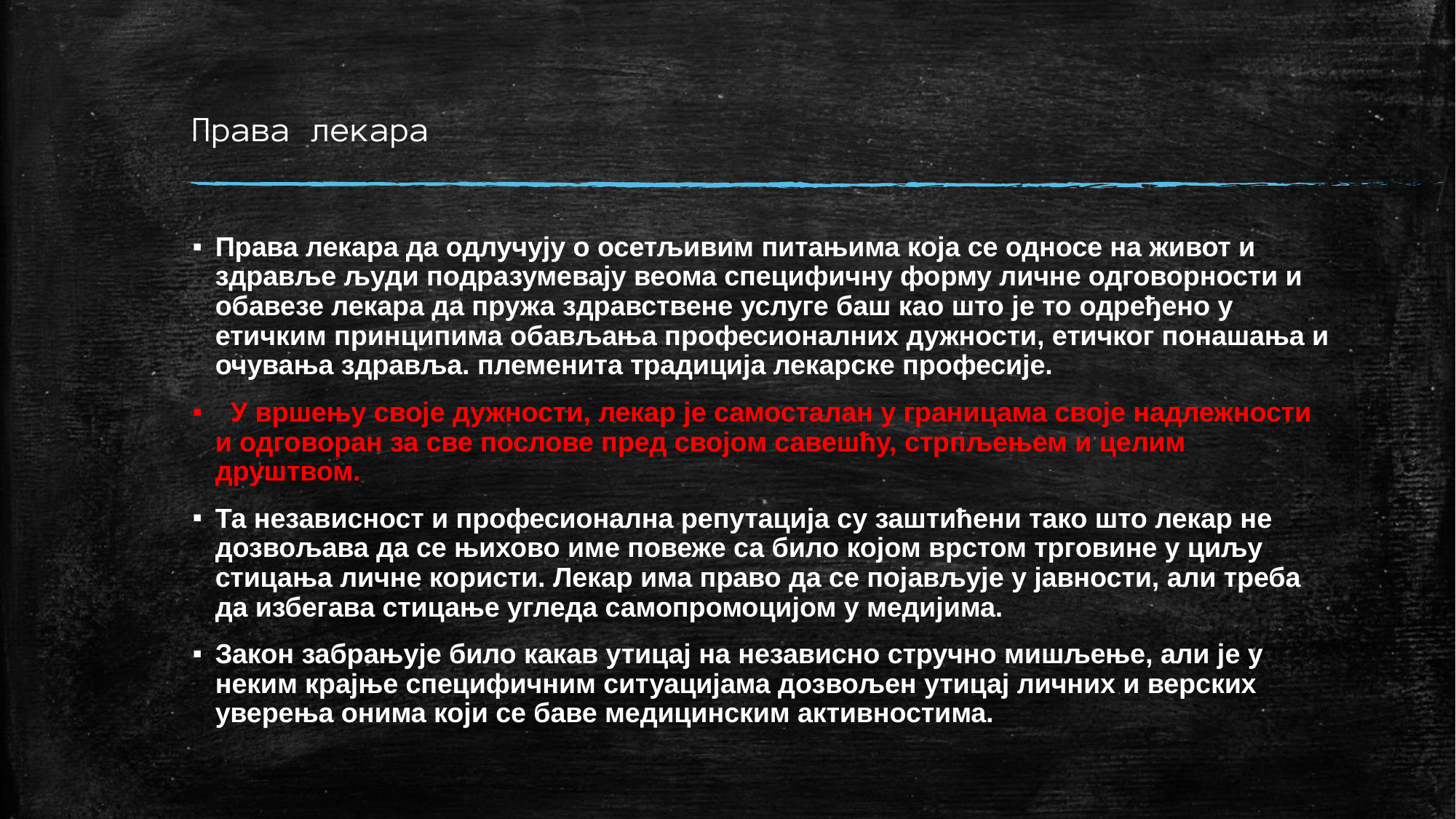

# Права лекара
Права лекара да одлучују о осетљивим питањима која се односе на живот и здравље људи подразумевају веома специфичну форму личне одговорности и обавезе лекара да пружа здравствене услуге баш као што је то одређено у етичким принципима обављања професионалних дужности, етичког понашања и очувања здравља. племенита традиција лекарске професије.
  У вршењу своје дужности, лекар је самосталан у границама своје надлежности и одговоран за све послове пред својом савешћу, стрпљењем и целим друштвом.
Та независност и професионална репутација су заштићени тако што лекар не дозвољава да се њихово име повеже са било којом врстом трговине у циљу стицања личне користи. Лекар има право да се појављује у јавности, али треба да избегава стицање угледа самопромоцијом у медијима.
Закон забрањује било какав утицај на независно стручно мишљење, али је у неким крајње специфичним ситуацијама дозвољен утицај личних и верских уверења онима који се баве медицинским активностима.